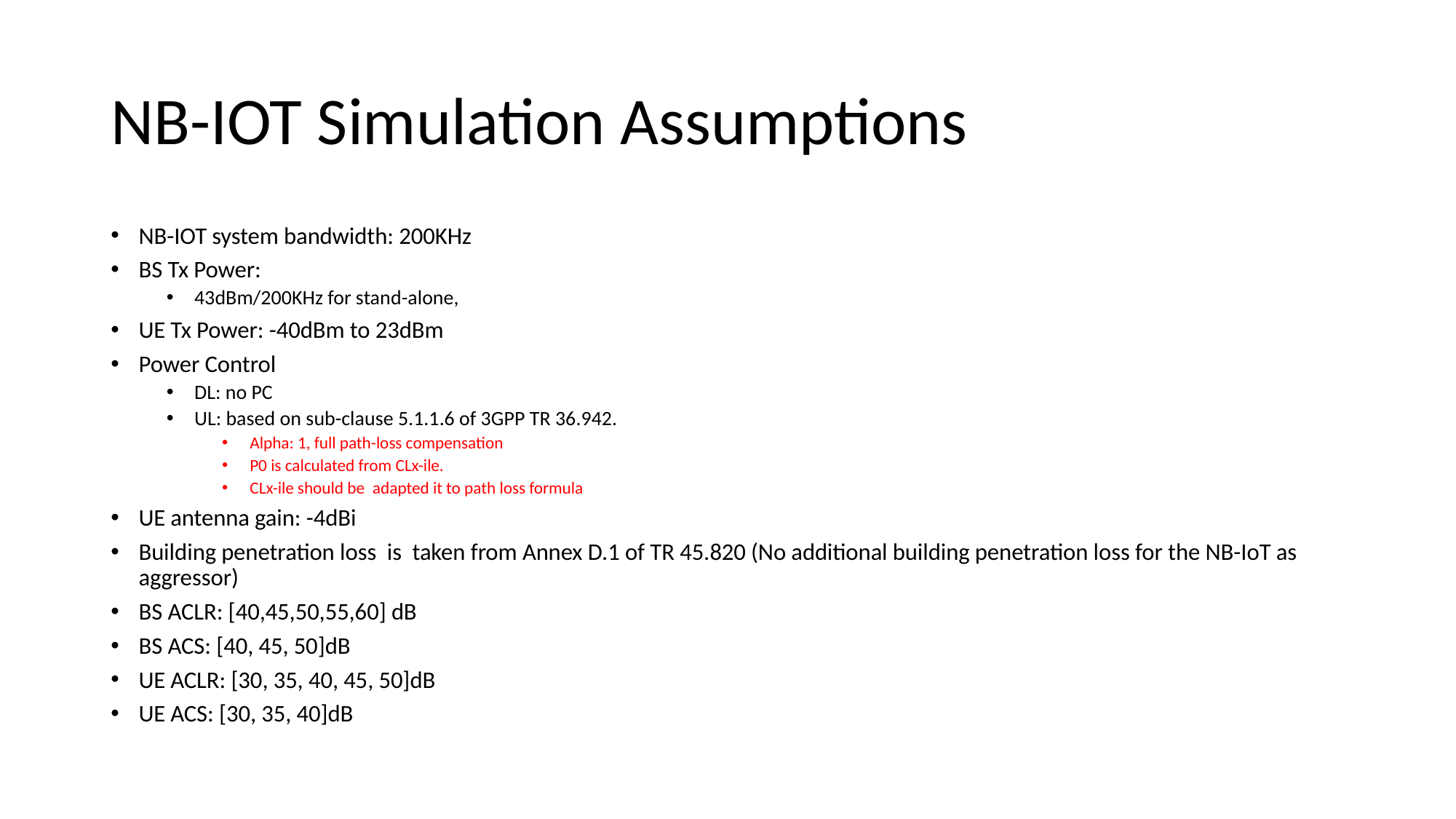

# NB-IOT Simulation Assumptions
NB-IOT system bandwidth: 200KHz
BS Tx Power:
43dBm/200KHz for stand-alone,
UE Tx Power: -40dBm to 23dBm
Power Control
DL: no PC
UL: based on sub-clause 5.1.1.6 of 3GPP TR 36.942.
Alpha: 1, full path-loss compensation
P0 is calculated from CLx-ile.
CLx-ile should be  adapted it to path loss formula
UE antenna gain: -4dBi
Building penetration loss  is  taken from Annex D.1 of TR 45.820 (No additional building penetration loss for the NB-IoT as aggressor)
BS ACLR: [40,45,50,55,60] dB
BS ACS: [40, 45, 50]dB
UE ACLR: [30, 35, 40, 45, 50]dB
UE ACS: [30, 35, 40]dB